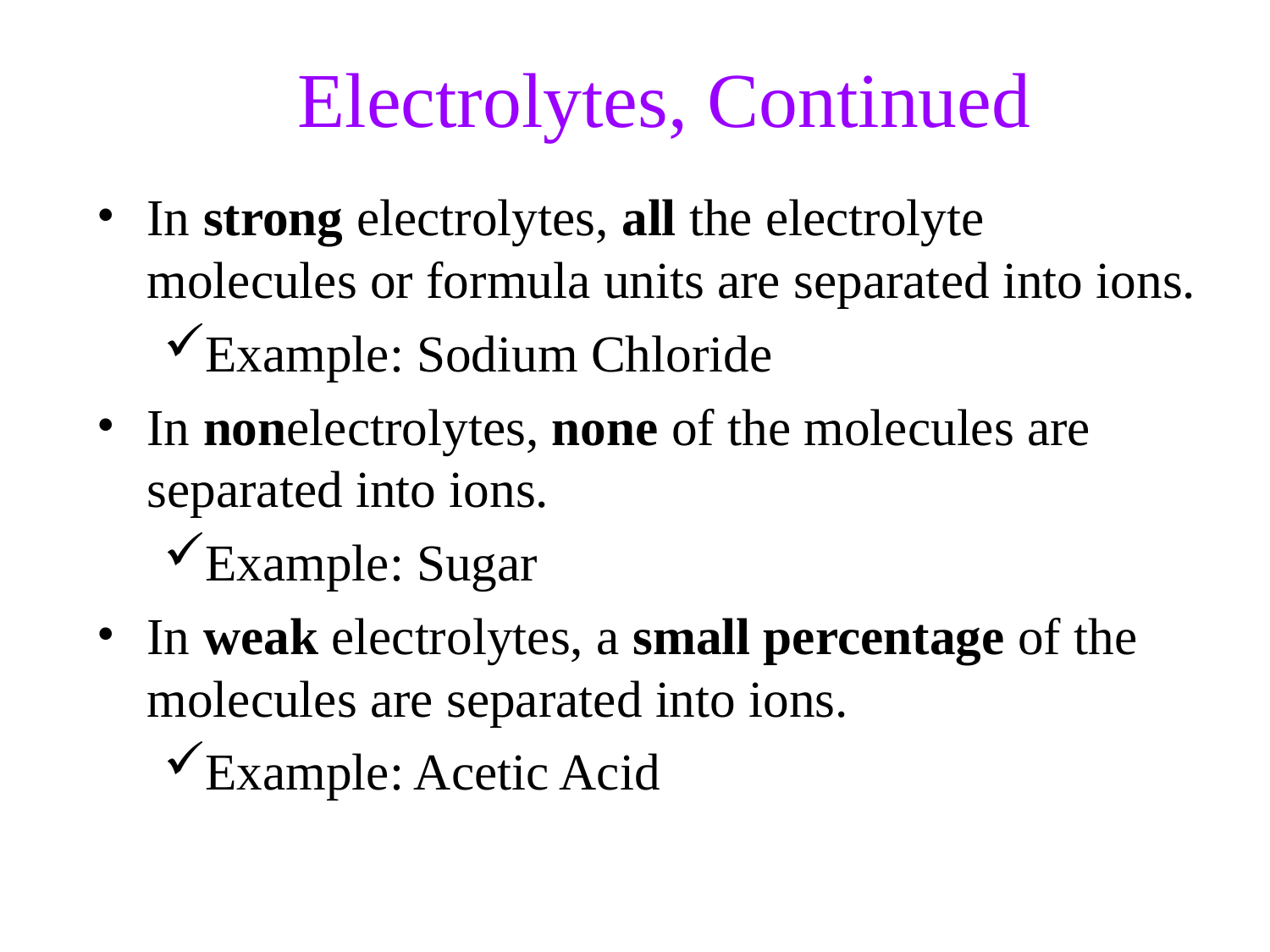

Electrolytes, Continued
In strong electrolytes, all the electrolyte molecules or formula units are separated into ions.
Example: Sodium Chloride
In nonelectrolytes, none of the molecules are separated into ions.
Example: Sugar
In weak electrolytes, a small percentage of the molecules are separated into ions.
Example: Acetic Acid